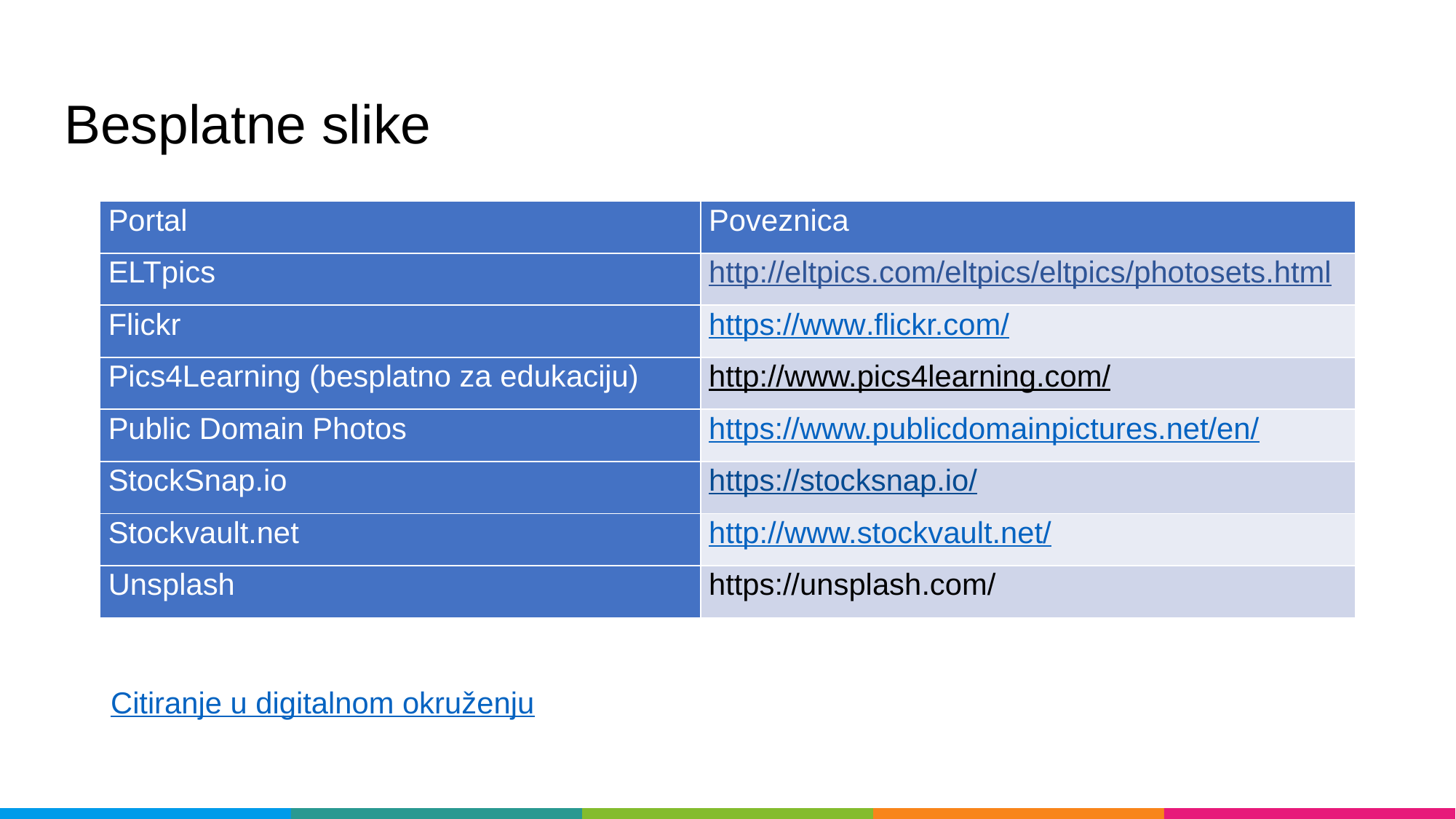

Besplatne slike
| Portal | Poveznica |
| --- | --- |
| ELTpics | http://eltpics.com/eltpics/eltpics/photosets.html |
| Flickr | https://www.flickr.com/ |
| Pics4Learning (besplatno za edukaciju) | http://www.pics4learning.com/ |
| Public Domain Photos | https://www.publicdomainpictures.net/en/ |
| StockSnap.io | https://stocksnap.io/ |
| Stockvault.net | http://www.stockvault.net/ |
| Unsplash | https://unsplash.com/ |

Citiranje u digitalnom okruženju